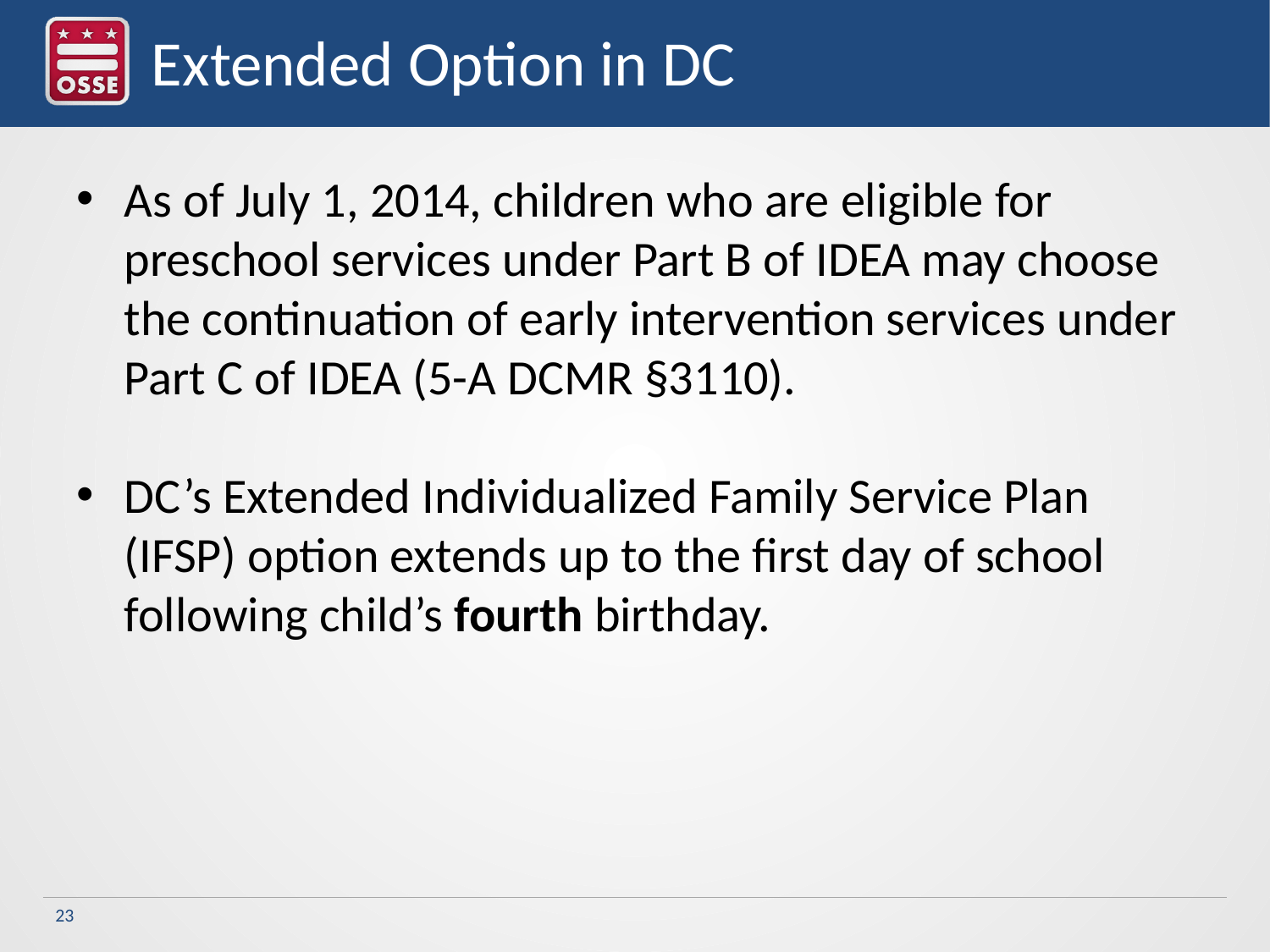

# Extended Option in DC
As of July 1, 2014, children who are eligible for preschool services under Part B of IDEA may choose the continuation of early intervention services under Part C of IDEA (5-A DCMR §3110).

DC’s Extended Individualized Family Service Plan (IFSP) option extends up to the first day of school following child’s fourth birthday.
23